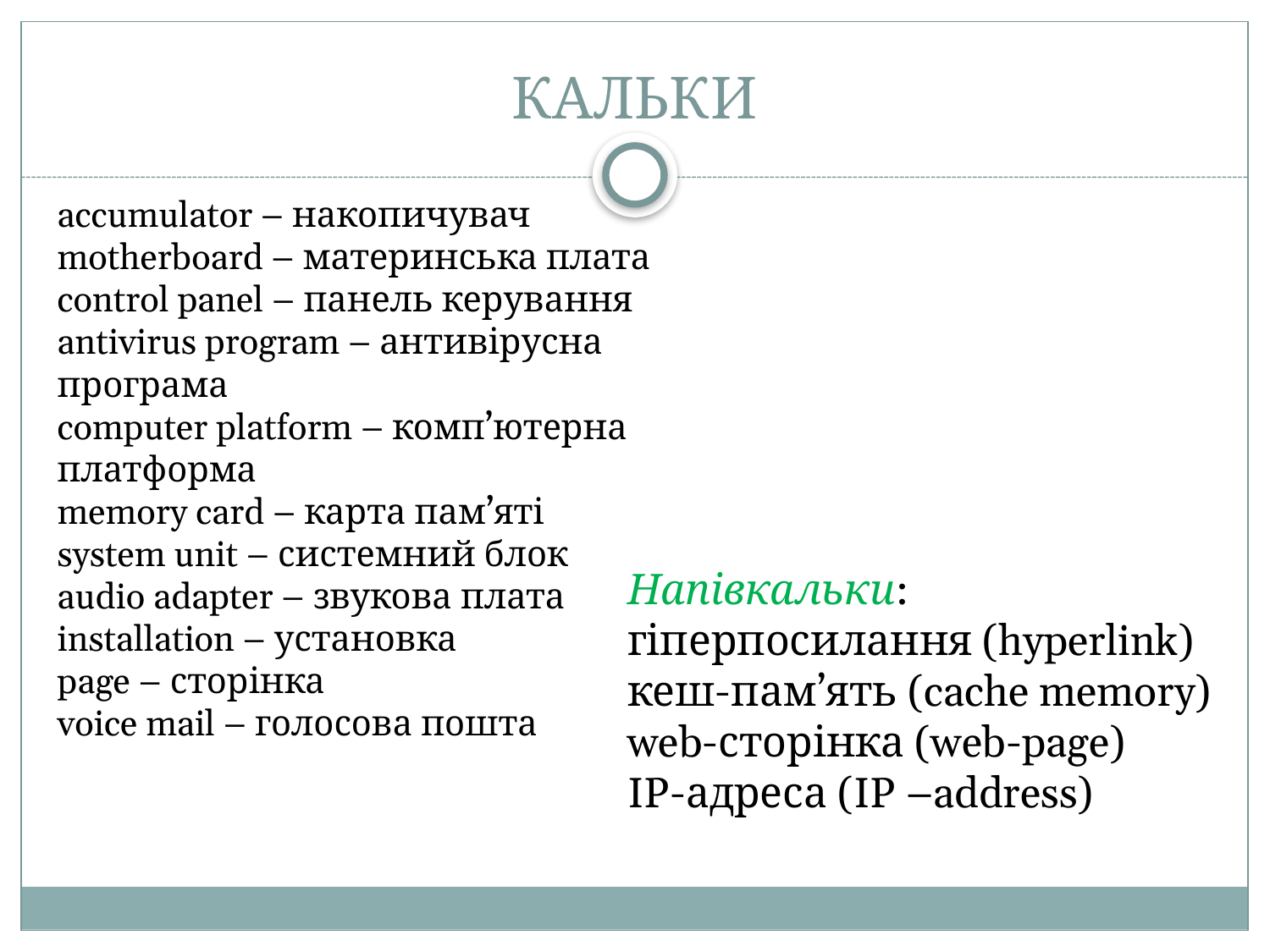

# КАЛЬКИ
accumulator – накопичувач
motherboard – материнська плата
control panel – панель керування
antivirus program – антивірусна програма
computer platform – комп’ютерна платформа
memory card – карта пам’яті
system unit – системний блок
audio adapter – звукова плата
installation – установка
page – сторінка
voice mail – голосова пошта

Напівкальки:
гіперпосилання (hyperlink)
кеш-памʼять (cache memory)
web-сторінка (web-page)
IP-адреса (IP –address)